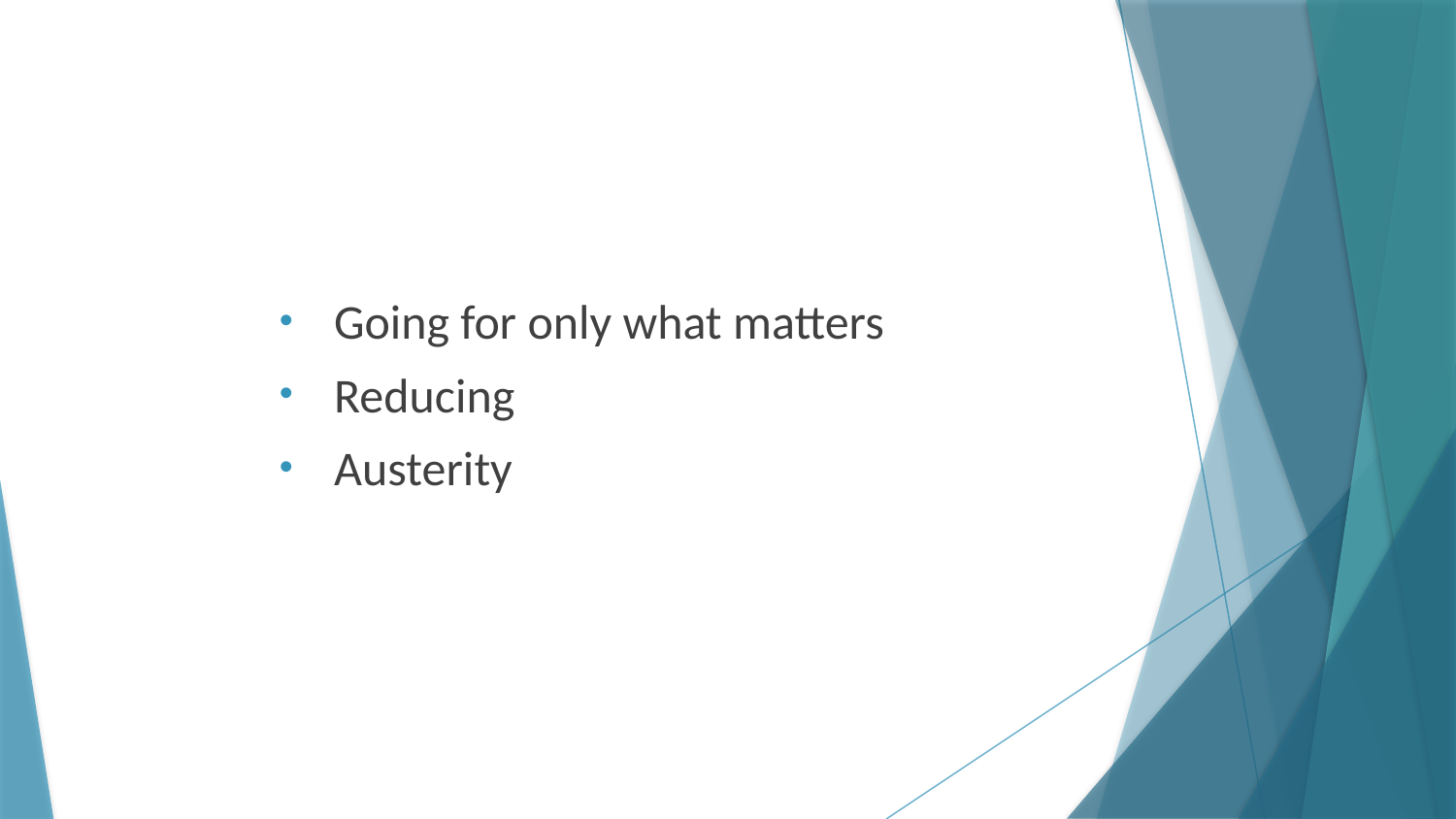

Going for only what matters
Reducing
Austerity